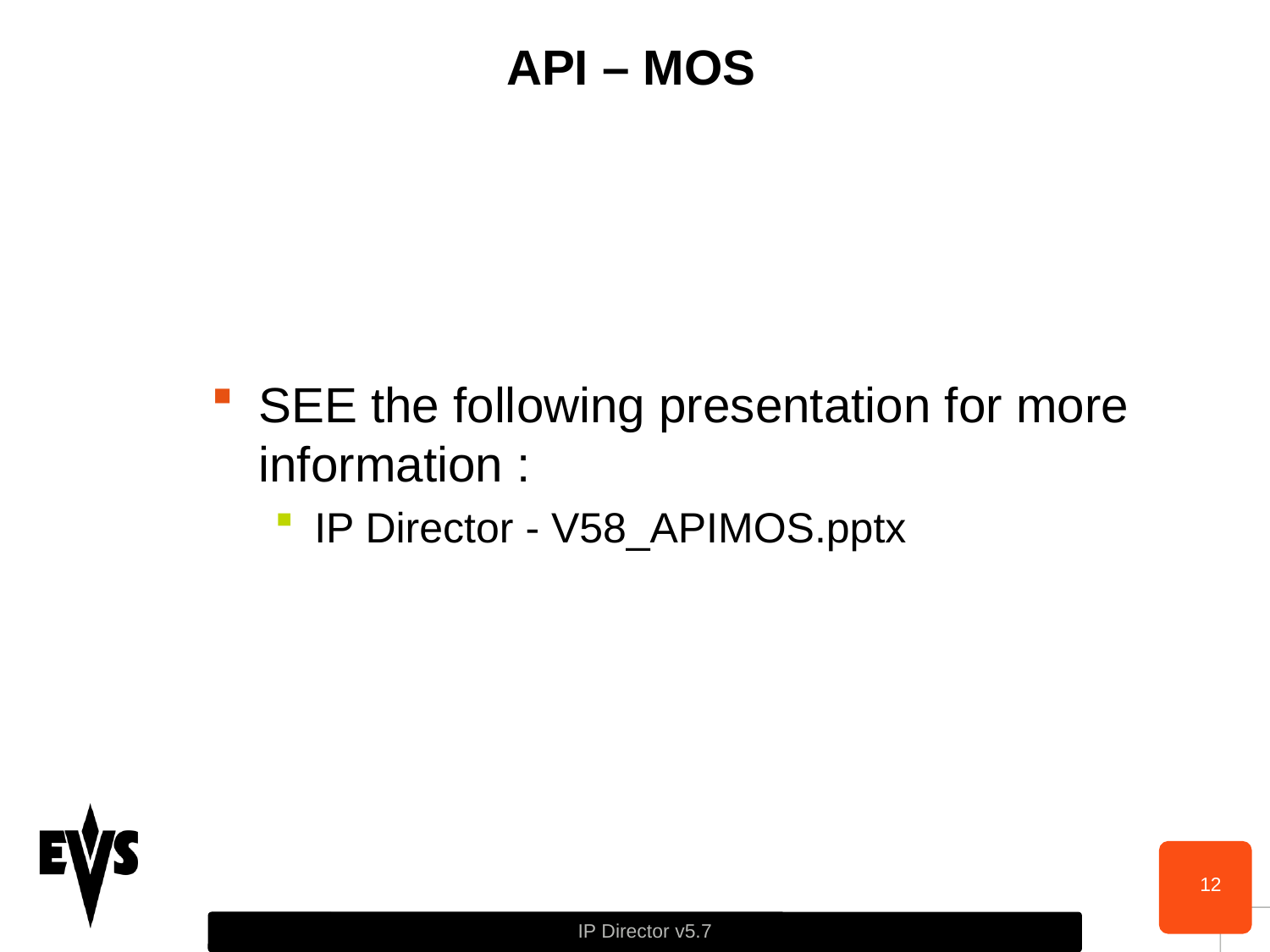

# API – MOS
SEE the following presentation for more information :
IP Director - V58_APIMOS.pptx

IP Director v5.7